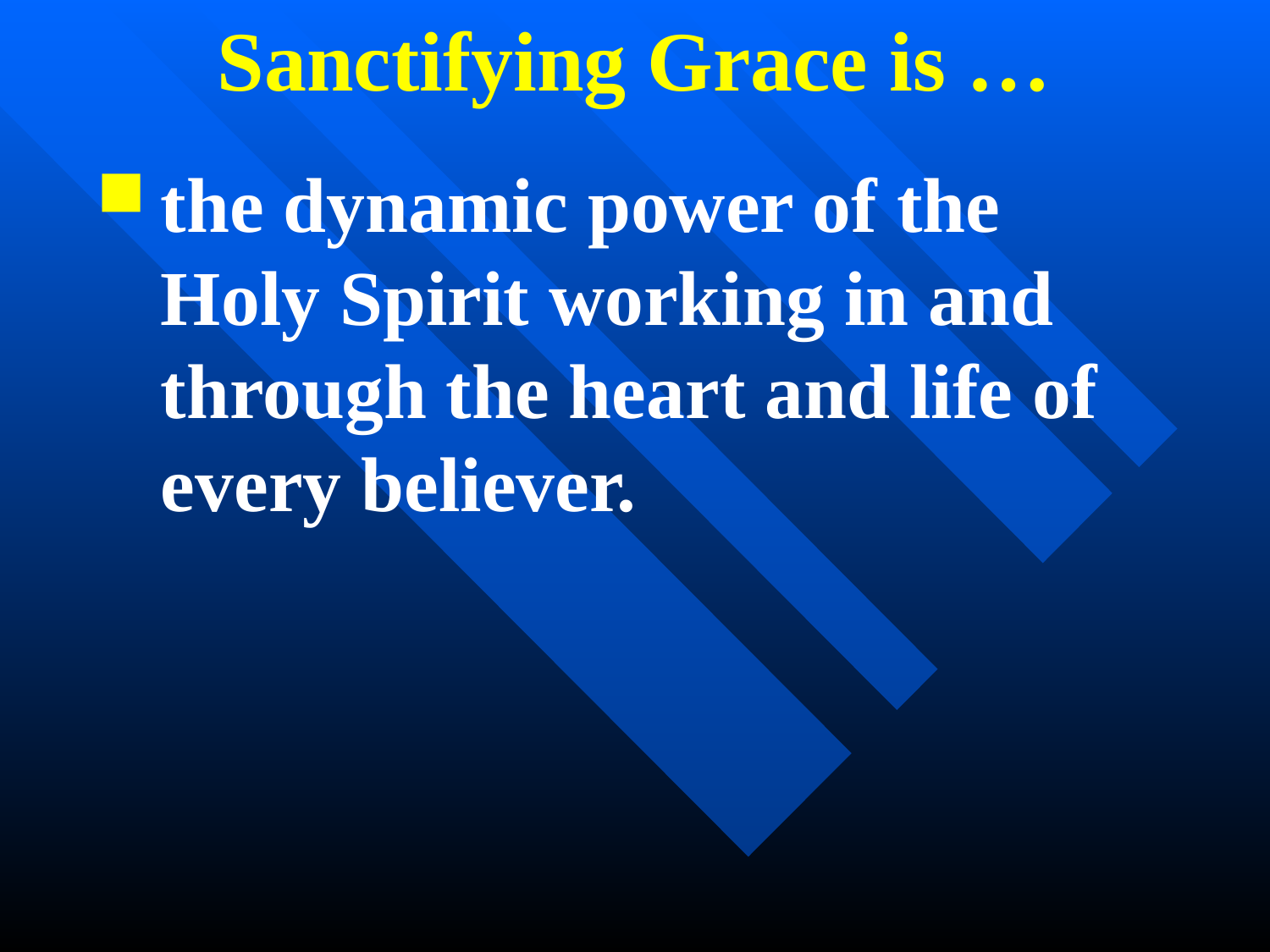

Sanctifying Grace is …
the dynamic power of the Holy Spirit working in and through the heart and life of every believer.